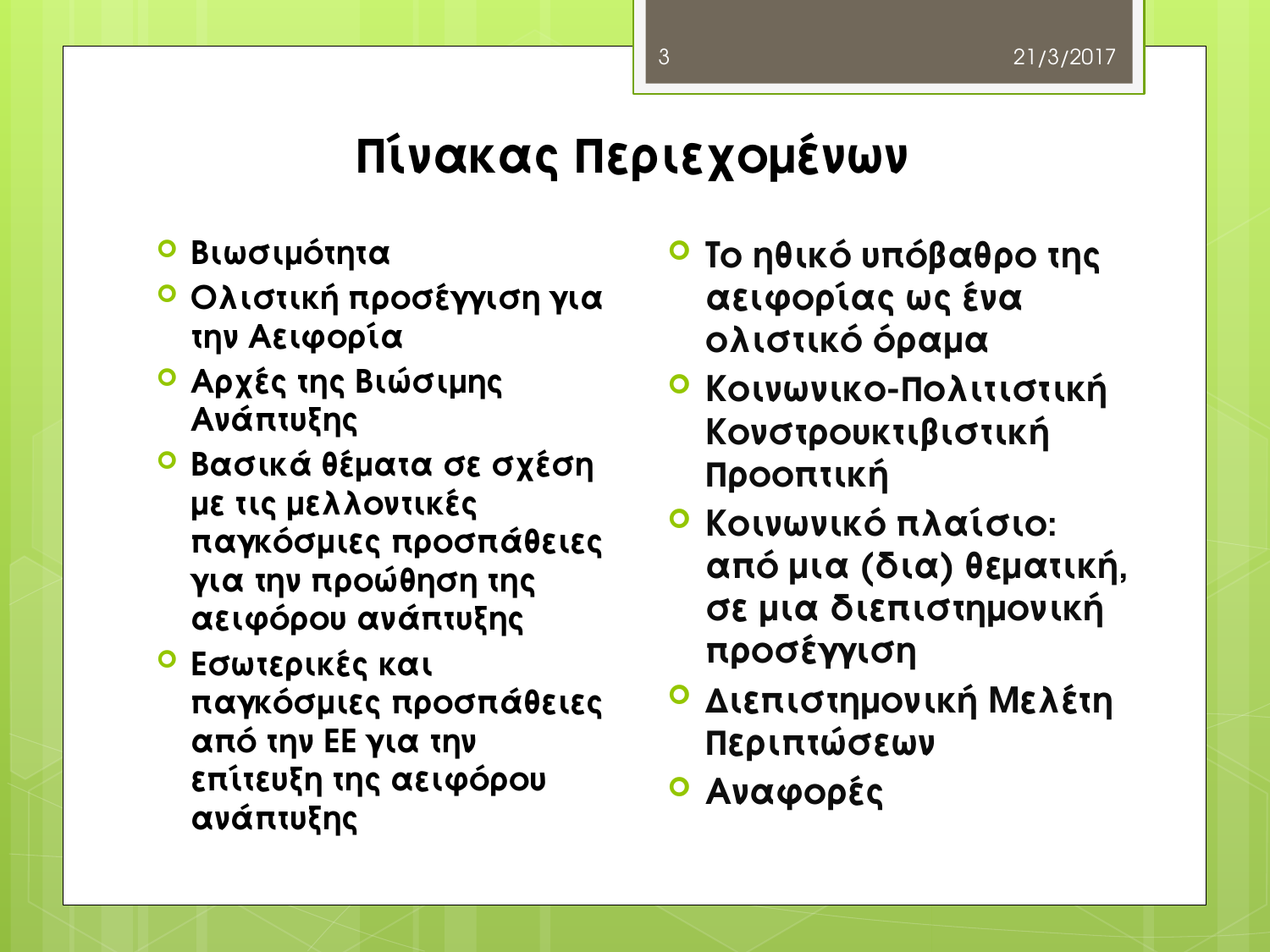

3
21/3/2017
# Πίνακας Περιεχομένων
Βιωσιμότητα
Ολιστική προσέγγιση για την Αειφορία
Αρχές της Βιώσιμης Ανάπτυξης
Βασικά θέματα σε σχέση με τις μελλοντικές παγκόσμιες προσπάθειες για την προώθηση της αειφόρου ανάπτυξης
Εσωτερικές και παγκόσμιες προσπάθειες από την ΕΕ για την επίτευξη της αειφόρου ανάπτυξης
Το ηθικό υπόβαθρο της αειφορίας ως ένα ολιστικό όραμα
Κοινωνικο-Πολιτιστική Κονστρουκτιβιστική Προοπτική
Κοινωνικό πλαίσιο: από μια (δια) θεματική, σε μια διεπιστημονική προσέγγιση
Διεπιστημονική Μελέτη Περιπτώσεων
Αναφορές